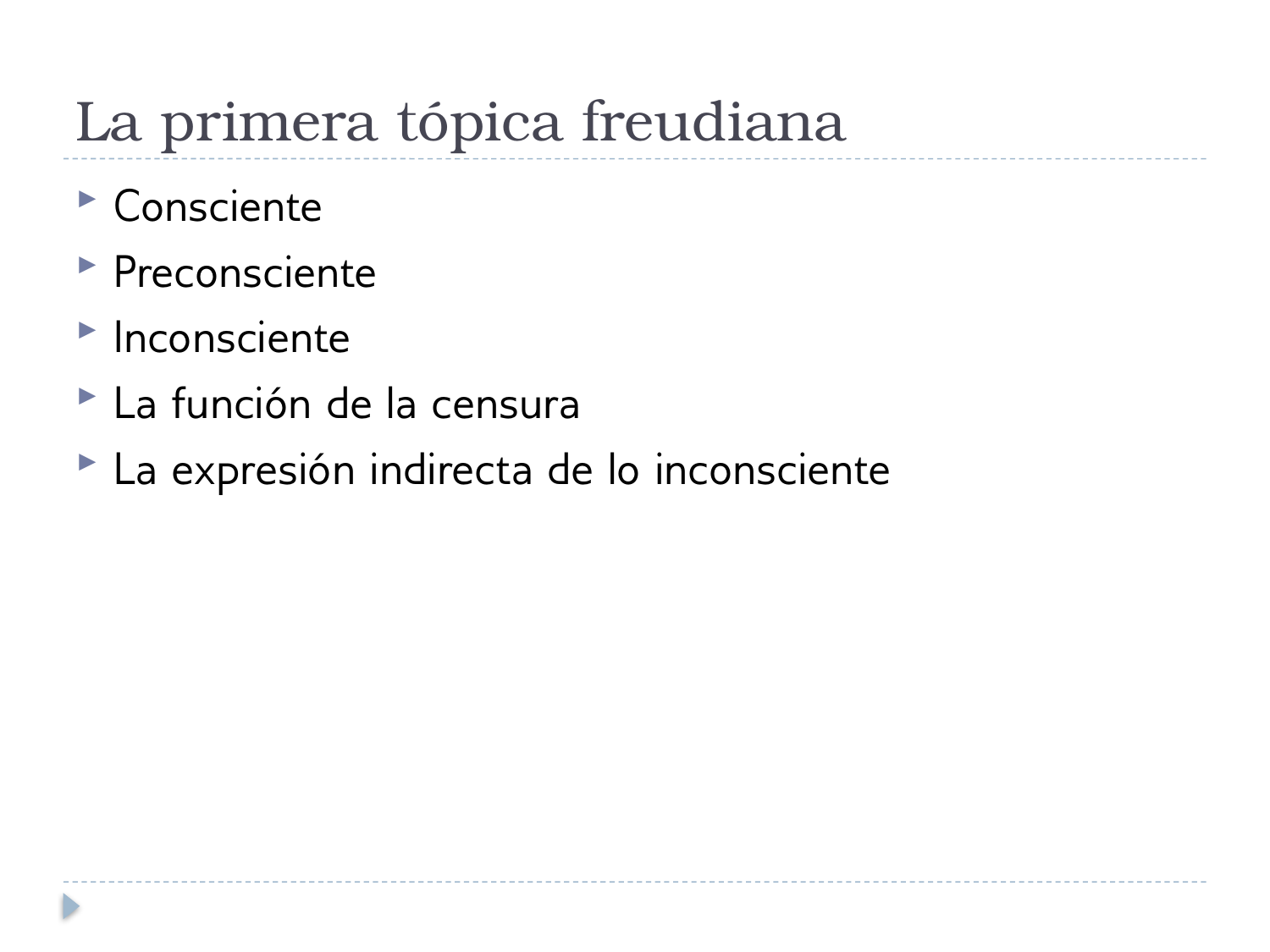

# La primera tópica freudiana
Consciente
Preconsciente
Inconsciente
La función de la censura
La expresión indirecta de lo inconsciente